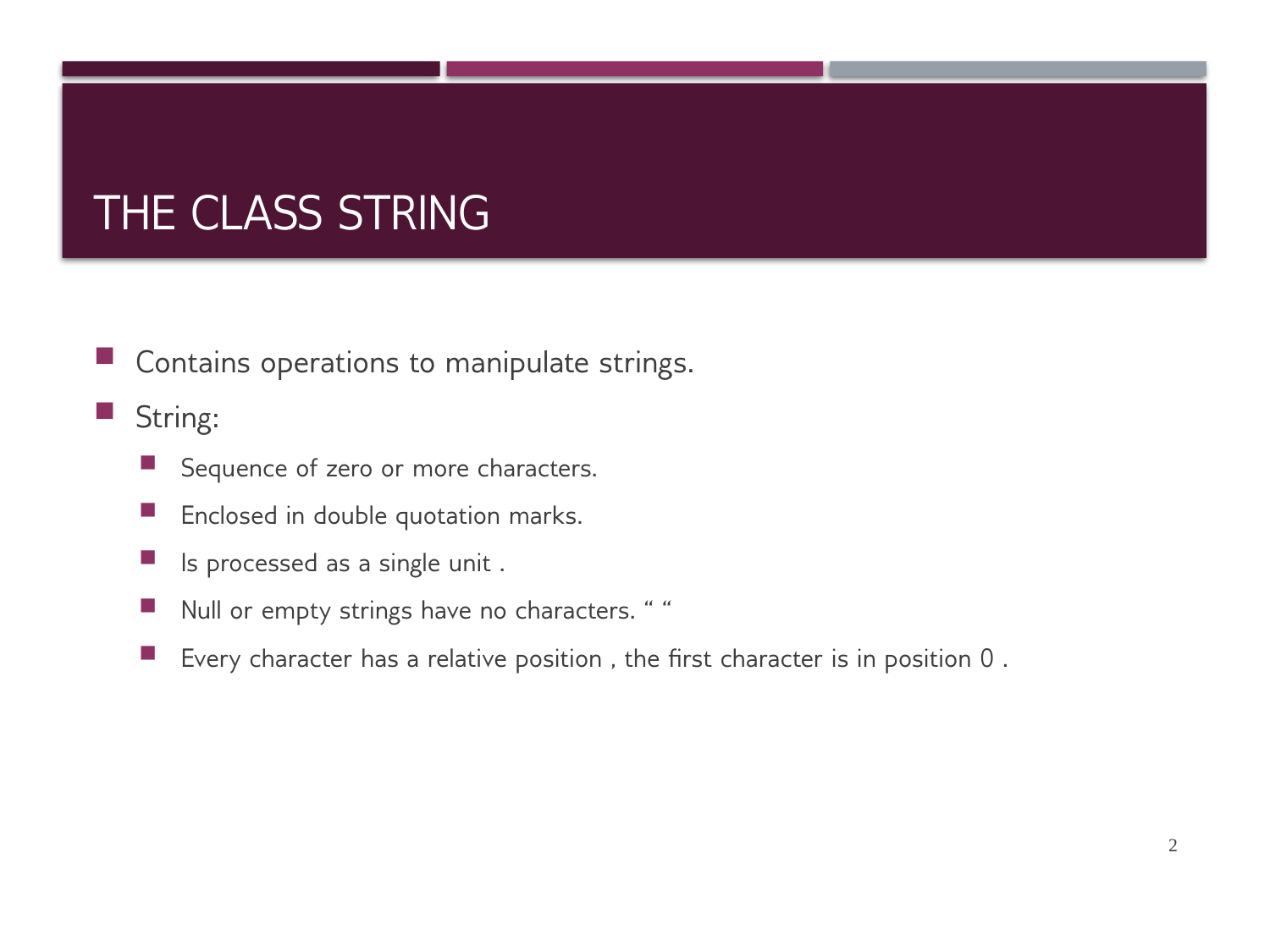

# The class String
Contains operations to manipulate strings.
String:
Sequence of zero or more characters.
Enclosed in double quotation marks.
Is processed as a single unit .
Null or empty strings have no characters. “ “
Every character has a relative position , the first character is in position 0 .
2